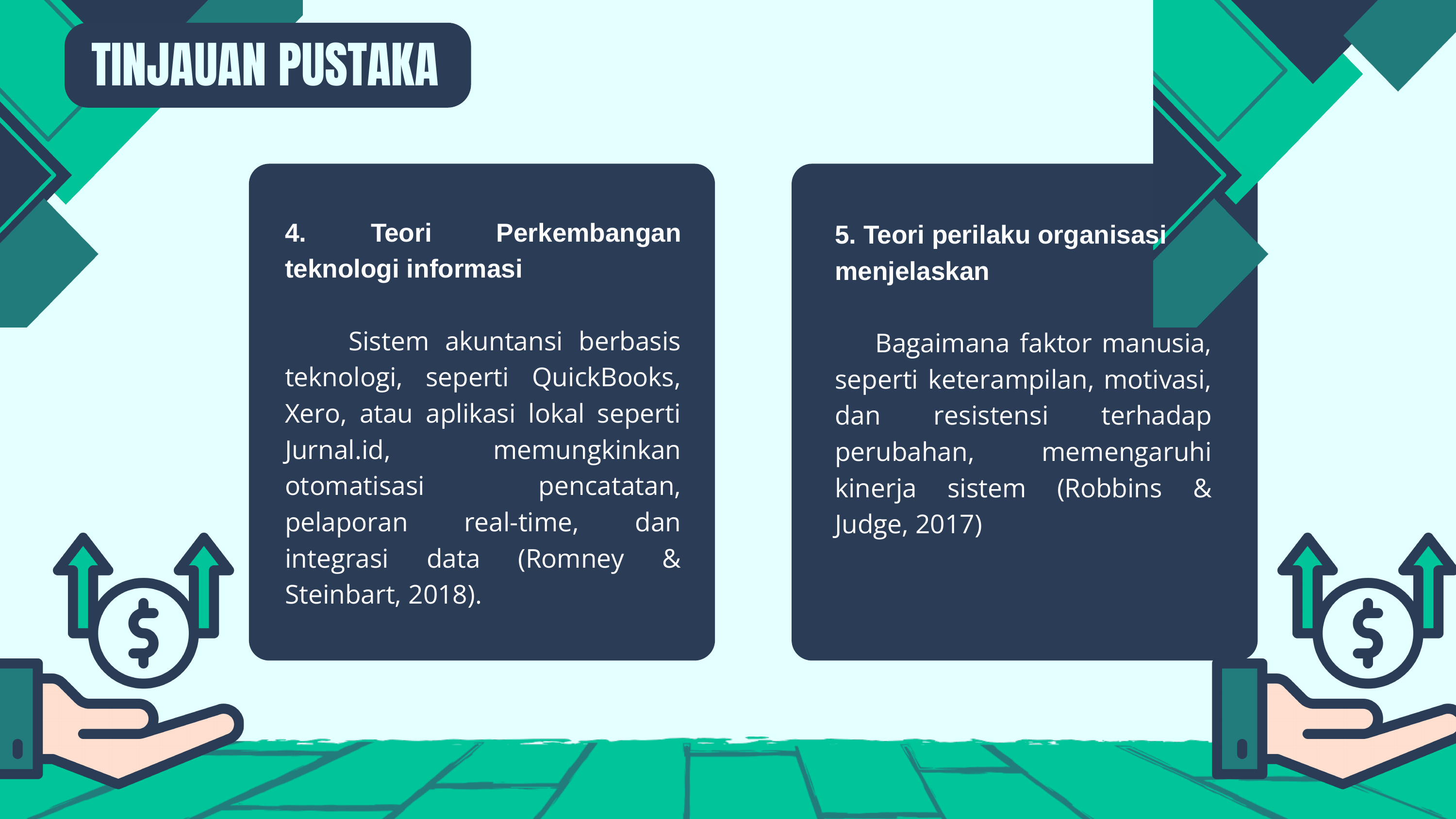

TINJAUAN PUSTAKA

4. Teori Perkembangan teknologi informasi

    Sistem akuntansi berbasis teknologi, seperti QuickBooks, Xero, atau aplikasi lokal seperti Jurnal.id, memungkinkan otomatisasi pencatatan, pelaporan real-time, dan integrasi data (Romney & Steinbart, 2018).
5. Teori perilaku organisasi menjelaskan

    Bagaimana faktor manusia, seperti keterampilan, motivasi, dan resistensi terhadap perubahan, memengaruhi kinerja sistem (Robbins & Judge, 2017)